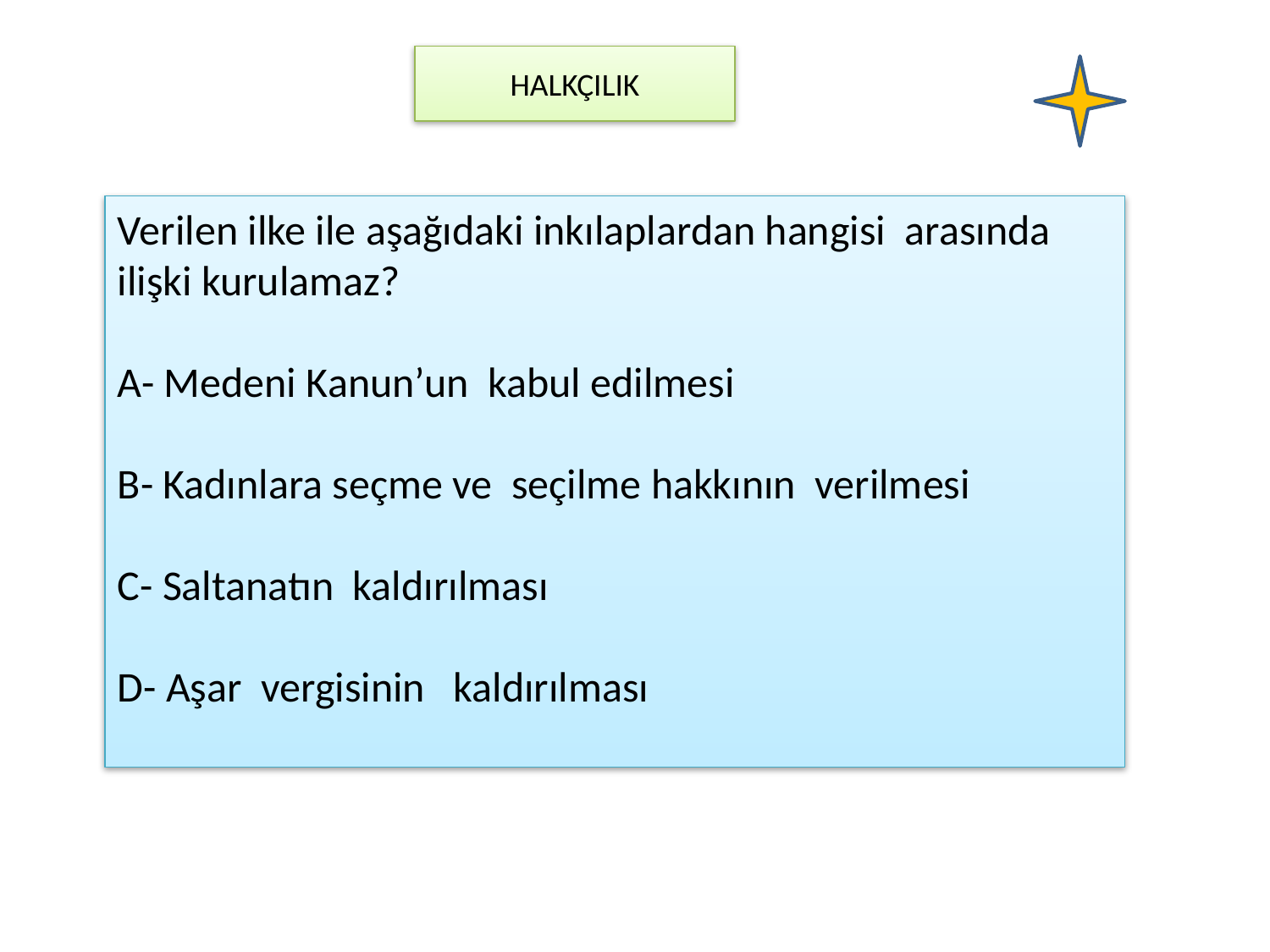

HALKÇILIK

Verilen ilke ile aşağıdaki inkılaplardan hangisi  arasında ilişki kurulamaz?

A- Medeni Kanun’un  kabul edilmesi

B- Kadınlara seçme ve  seçilme hakkının  verilmesi

C- Saltanatın  kaldırılması

D- Aşar  vergisinin   kaldırılması